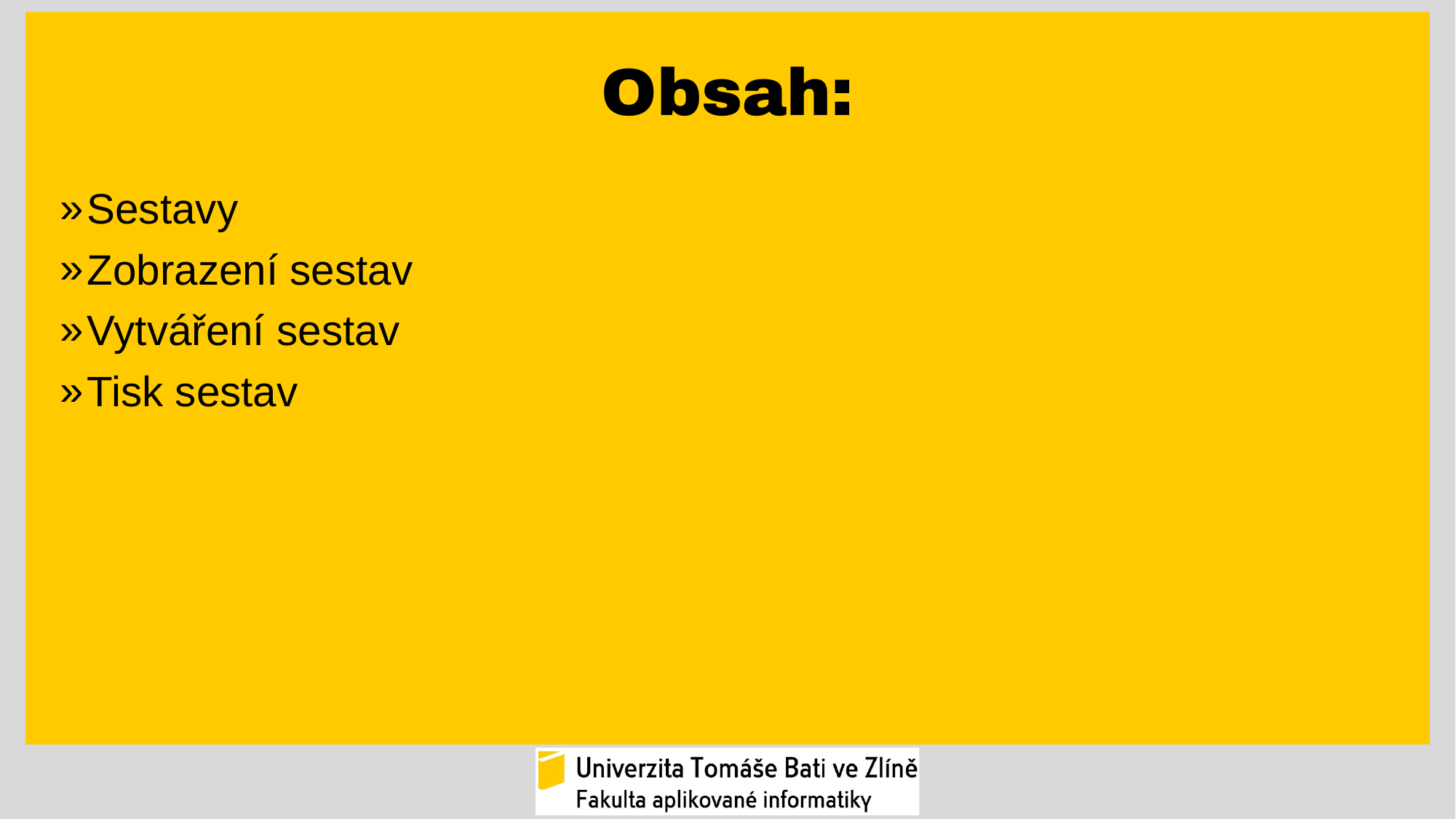

# Obsah:
Sestavy
Zobrazení sestav
Vytváření sestav
Tisk sestav